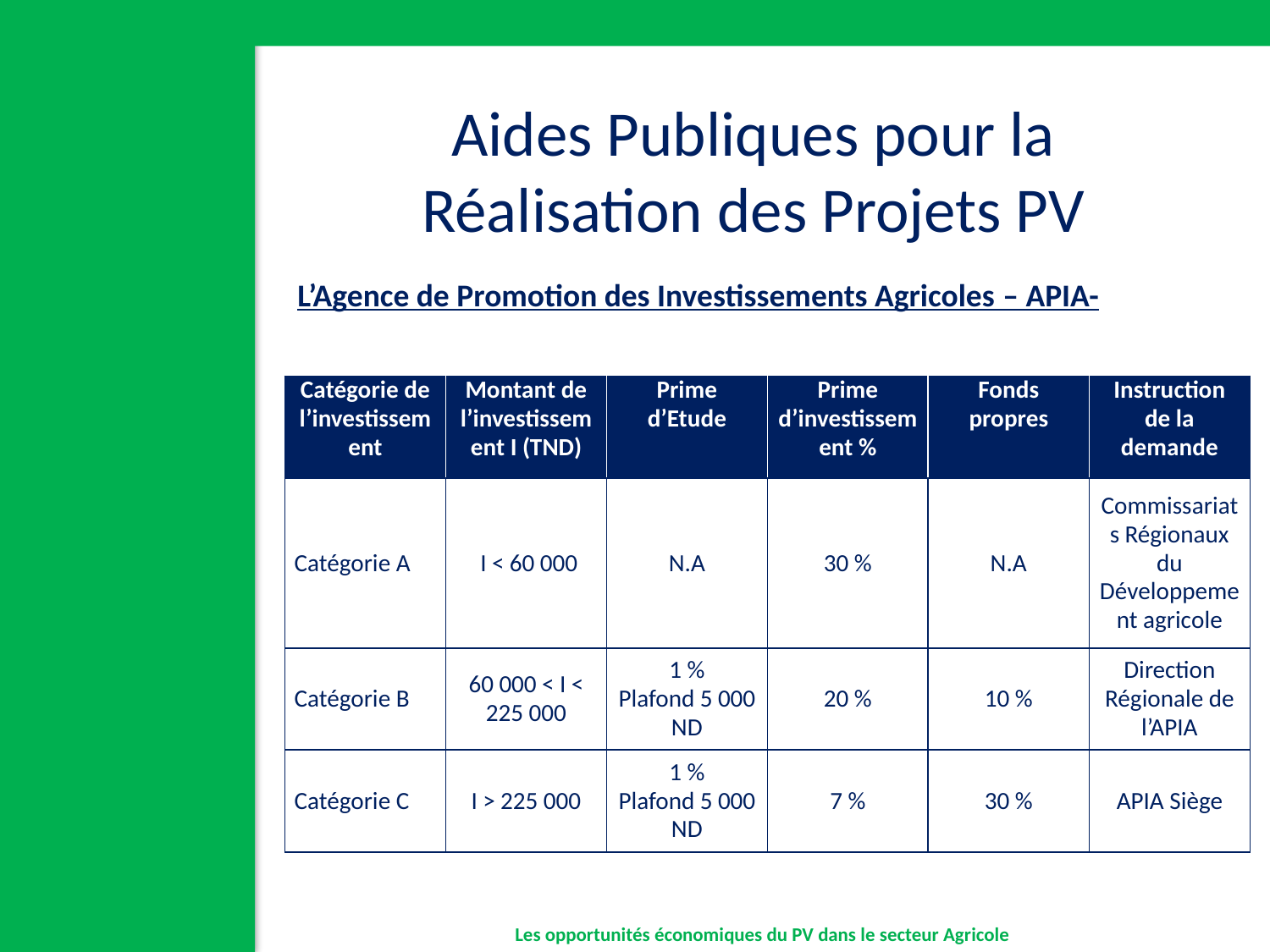

Aides Publiques pour la Réalisation des Projets PV
L’Agence de Promotion des Investissements Agricoles – APIA-
| Catégorie de l’investissement | Montant de l’investissement I (TND) | Prime d’Etude | Prime d’investissement % | Fonds propres | Instruction de la demande |
| --- | --- | --- | --- | --- | --- |
| Catégorie A | I < 60 000 | N.A | 30 % | N.A | Commissariats Régionaux du Développement agricole |
| Catégorie B | 60 000 < I < 225 000 | 1 % Plafond 5 000 ND | 20 % | 10 % | Direction Régionale de l’APIA |
| Catégorie C | I > 225 000 | 1 % Plafond 5 000 ND | 7 % | 30 % | APIA Siège |